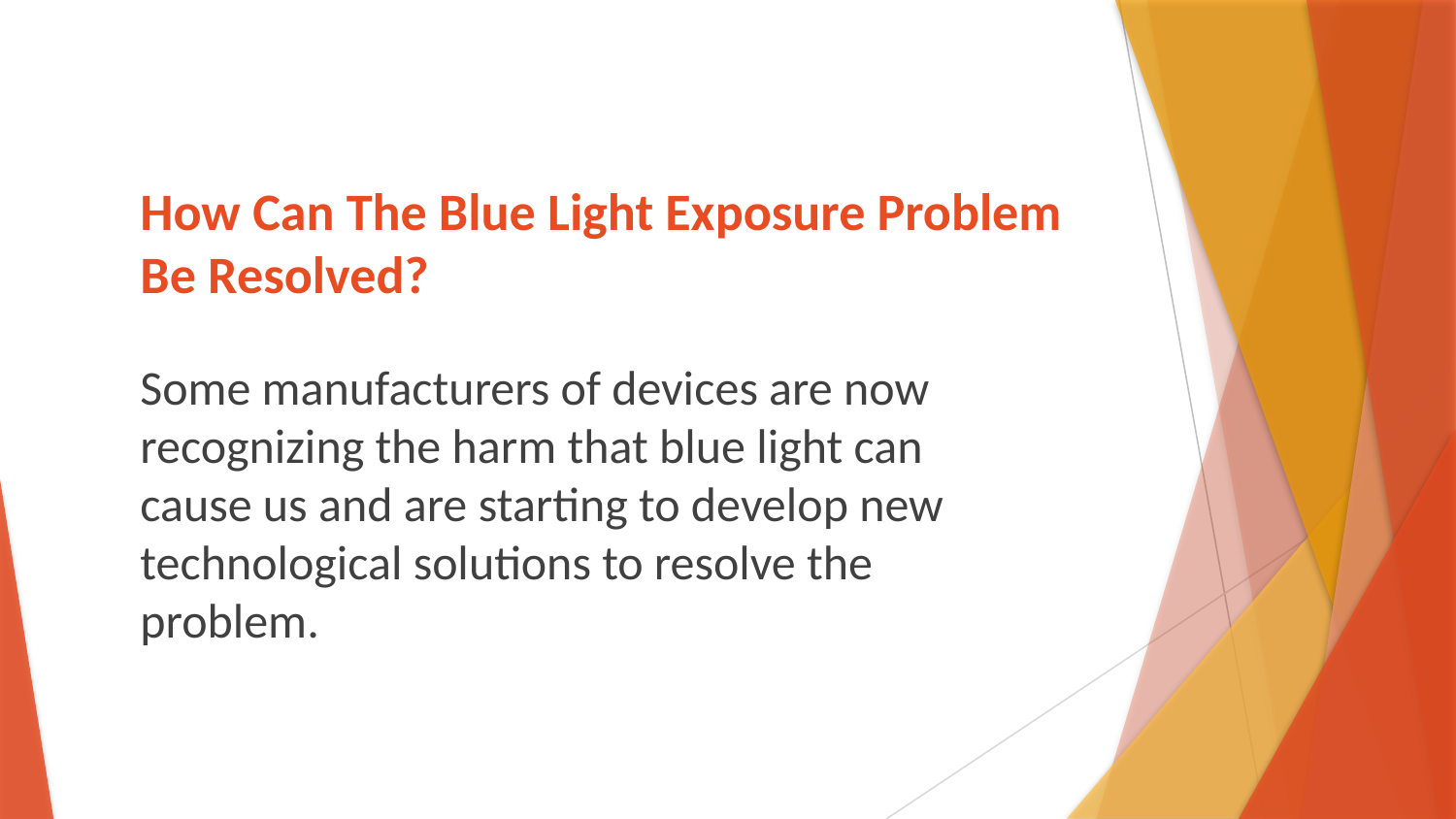

# How Can The Blue Light Exposure Problem Be Resolved?
Some manufacturers of devices are now recognizing the harm that blue light can cause us and are starting to develop new technological solutions to resolve the problem.